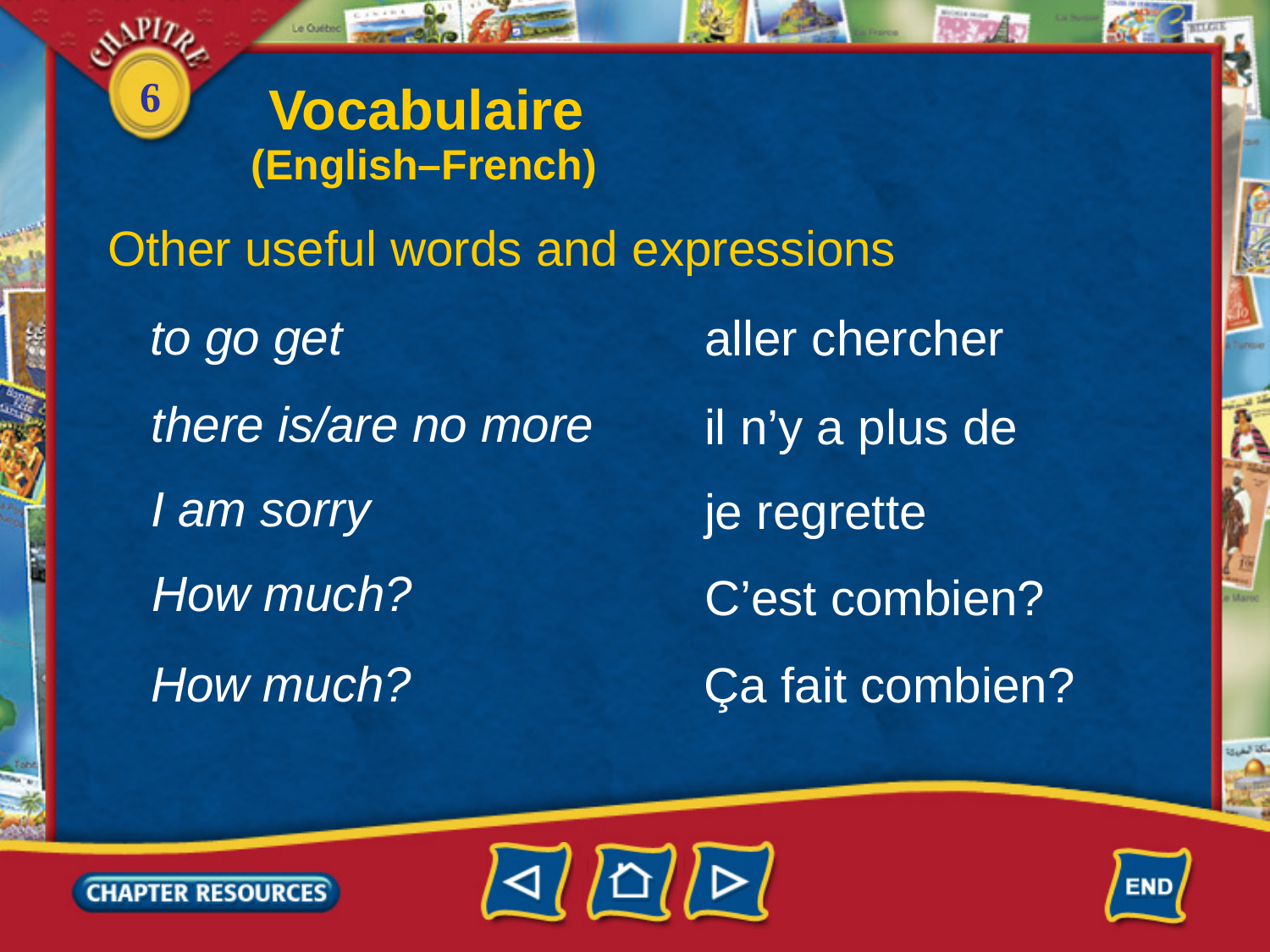

Vocabulaire
(English–French)
Other useful words and expressions
to go get
aller chercher
there is/are no more
il n’y a plus de
I am sorry
je regrette
How much?
C’est combien?
How much?
Ça fait combien?